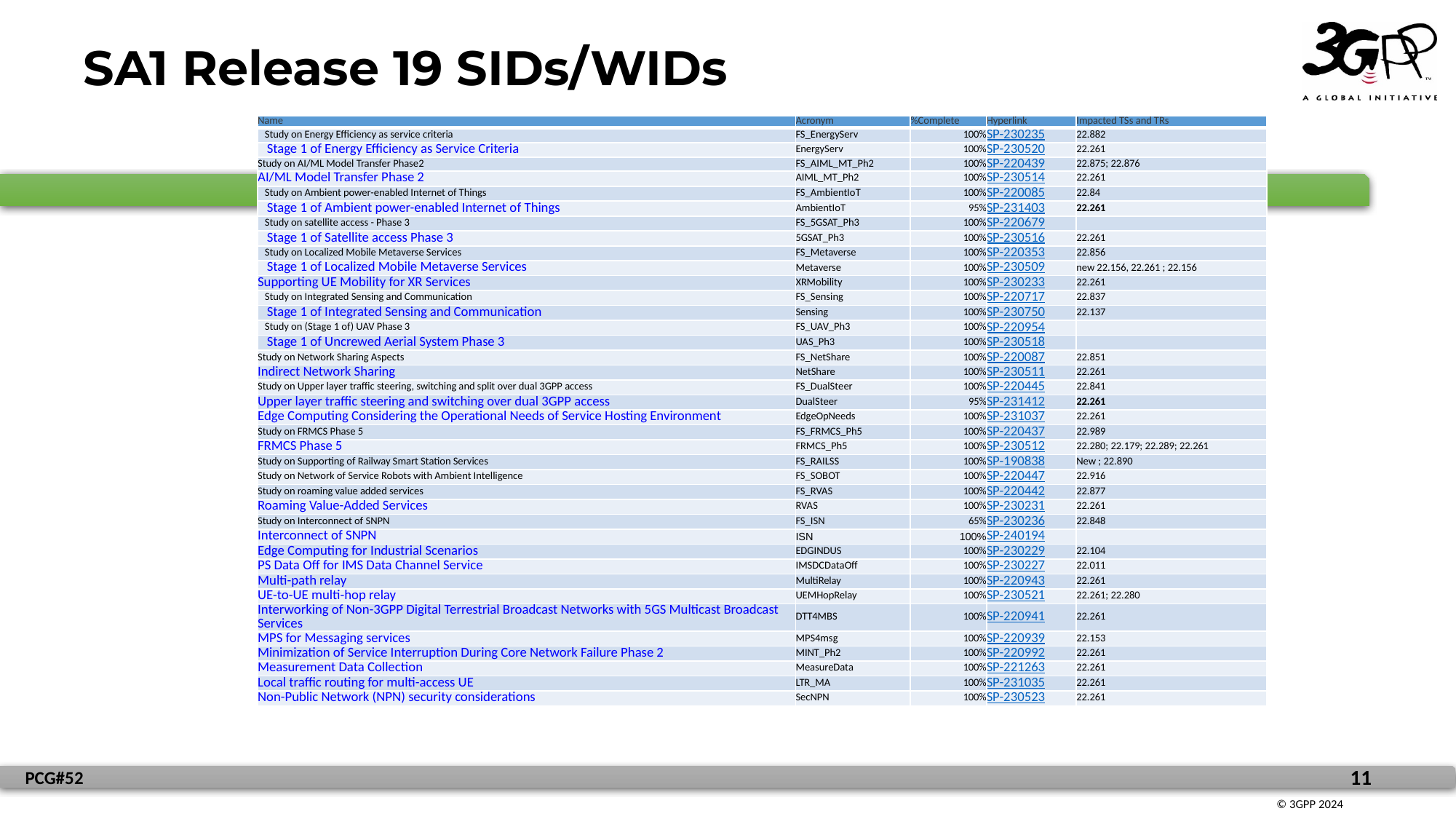

# SA1 Release 19 SIDs/WIDs
| Name | Acronym | %Complete | Hyperlink | Impacted TSs and TRs |
| --- | --- | --- | --- | --- |
| Study on Energy Efficiency as service criteria | FS\_EnergyServ | 100% | SP-230235 | 22.882 |
| Stage 1 of Energy Efficiency as Service Criteria | EnergyServ | 100% | SP-230520 | 22.261 |
| Study on AI/ML Model Transfer Phase2 | FS\_AIML\_MT\_Ph2 | 100% | SP-220439 | 22.875; 22.876 |
| AI/ML Model Transfer Phase 2 | AIML\_MT\_Ph2 | 100% | SP-230514 | 22.261 |
| Study on Ambient power-enabled Internet of Things | FS\_AmbientIoT | 100% | SP-220085 | 22.84 |
| Stage 1 of Ambient power-enabled Internet of Things | AmbientIoT | 95% | SP-231403 | 22.261 |
| Study on satellite access - Phase 3 | FS\_5GSAT\_Ph3 | 100% | SP-220679 |  |
| Stage 1 of Satellite access Phase 3 | 5GSAT\_Ph3 | 100% | SP-230516 | 22.261 |
| Study on Localized Mobile Metaverse Services | FS\_Metaverse | 100% | SP-220353 | 22.856 |
| Stage 1 of Localized Mobile Metaverse Services | Metaverse | 100% | SP-230509 | new 22.156, 22.261 ; 22.156 |
| Supporting UE Mobility for XR Services | XRMobility | 100% | SP-230233 | 22.261 |
| Study on Integrated Sensing and Communication | FS\_Sensing | 100% | SP-220717 | 22.837 |
| Stage 1 of Integrated Sensing and Communication | Sensing | 100% | SP-230750 | 22.137 |
| Study on (Stage 1 of) UAV Phase 3 | FS\_UAV\_Ph3 | 100% | SP-220954 |  |
| Stage 1 of Uncrewed Aerial System Phase 3 | UAS\_Ph3 | 100% | SP-230518 |  |
| Study on Network Sharing Aspects | FS\_NetShare | 100% | SP-220087 | 22.851 |
| Indirect Network Sharing | NetShare | 100% | SP-230511 | 22.261 |
| Study on Upper layer traffic steering, switching and split over dual 3GPP access | FS\_DualSteer | 100% | SP-220445 | 22.841 |
| Upper layer traffic steering and switching over dual 3GPP access | DualSteer | 95% | SP-231412 | 22.261 |
| Edge Computing Considering the Operational Needs of Service Hosting Environment | EdgeOpNeeds | 100% | SP-231037 | 22.261 |
| Study on FRMCS Phase 5 | FS\_FRMCS\_Ph5 | 100% | SP-220437 | 22.989 |
| FRMCS Phase 5 | FRMCS\_Ph5 | 100% | SP-230512 | 22.280; 22.179; 22.289; 22.261 |
| Study on Supporting of Railway Smart Station Services | FS\_RAILSS | 100% | SP-190838 | New ; 22.890 |
| Study on Network of Service Robots with Ambient Intelligence | FS\_SOBOT | 100% | SP-220447 | 22.916 |
| Study on roaming value added services | FS\_RVAS | 100% | SP-220442 | 22.877 |
| Roaming Value-Added Services | RVAS | 100% | SP-230231 | 22.261 |
| Study on Interconnect of SNPN | FS\_ISN | 65% | SP-230236 | 22.848 |
| Interconnect of SNPN | ISN | 100% | SP-240194 |  |
| Edge Computing for Industrial Scenarios | EDGINDUS | 100% | SP-230229 | 22.104 |
| PS Data Off for IMS Data Channel Service | IMSDCDataOff | 100% | SP-230227 | 22.011 |
| Multi-path relay | MultiRelay | 100% | SP-220943 | 22.261 |
| UE-to-UE multi-hop relay | UEMHopRelay | 100% | SP-230521 | 22.261; 22.280 |
| Interworking of Non-3GPP Digital Terrestrial Broadcast Networks with 5GS Multicast Broadcast Services | DTT4MBS | 100% | SP-220941 | 22.261 |
| MPS for Messaging services | MPS4msg | 100% | SP-220939 | 22.153 |
| Minimization of Service Interruption During Core Network Failure Phase 2 | MINT\_Ph2 | 100% | SP-220992 | 22.261 |
| Measurement Data Collection | MeasureData | 100% | SP-221263 | 22.261 |
| Local traffic routing for multi-access UE | LTR\_MA | 100% | SP-231035 | 22.261 |
| Non-Public Network (NPN) security considerations | SecNPN | 100% | SP-230523 | 22.261 |